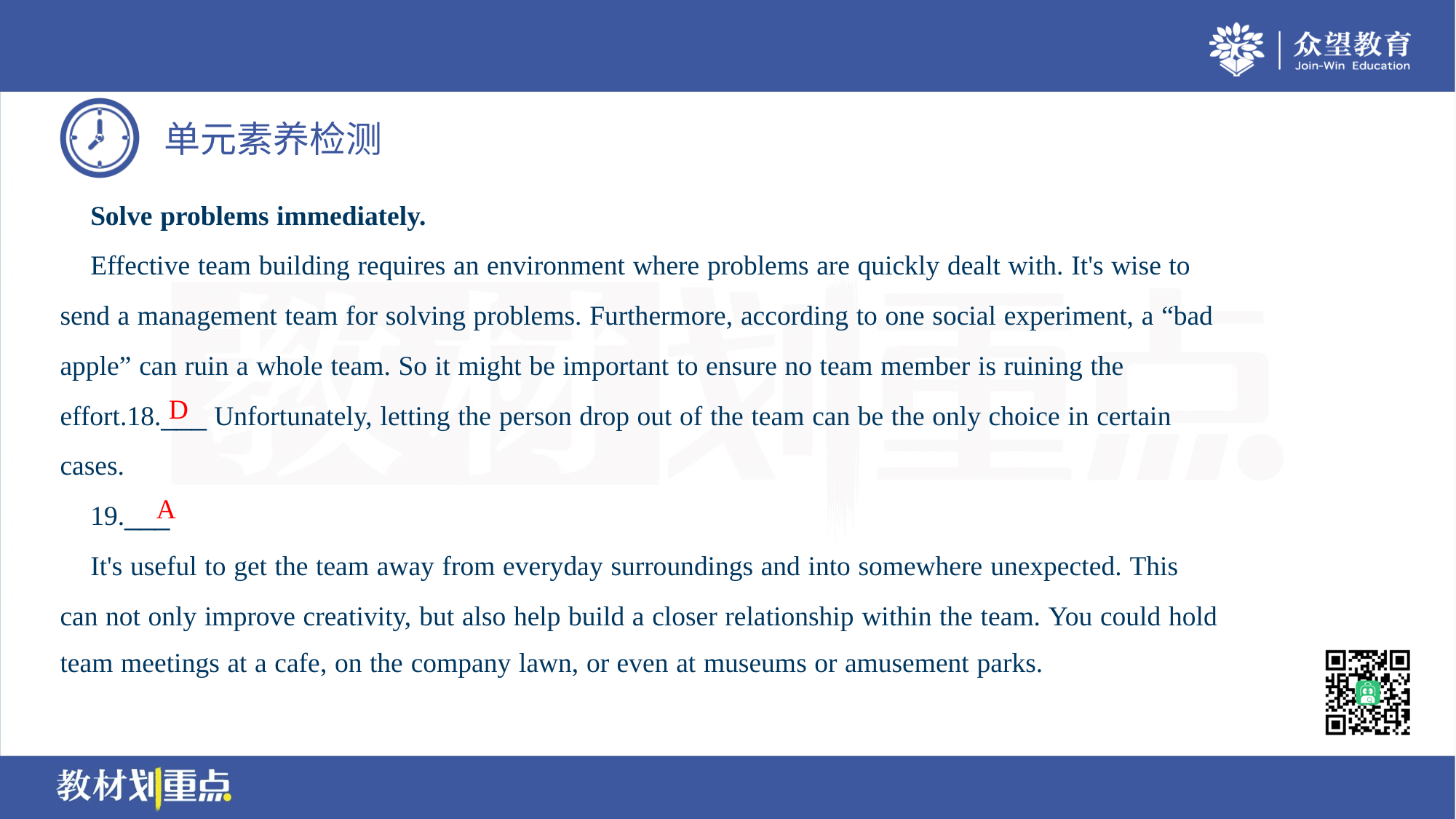

Solve problems immediately.
    Effective team building requires an environment where problems are quickly dealt with. It's wise to
send a management team for solving problems. Furthermore, according to one social experiment, a “bad
apple” can ruin a whole team. So it might be important to ensure no team member is ruining the
effort.18.___ Unfortunately, letting the person drop out of the team can be the only choice in certain
cases.
    19.___
    It's useful to get the team away from everyday surroundings and into somewhere unexpected. This
can not only improve creativity, but also help build a closer relationship within the team. You could hold
team meetings at a cafe, on the company lawn, or even at museums or amusement parks.
D
A